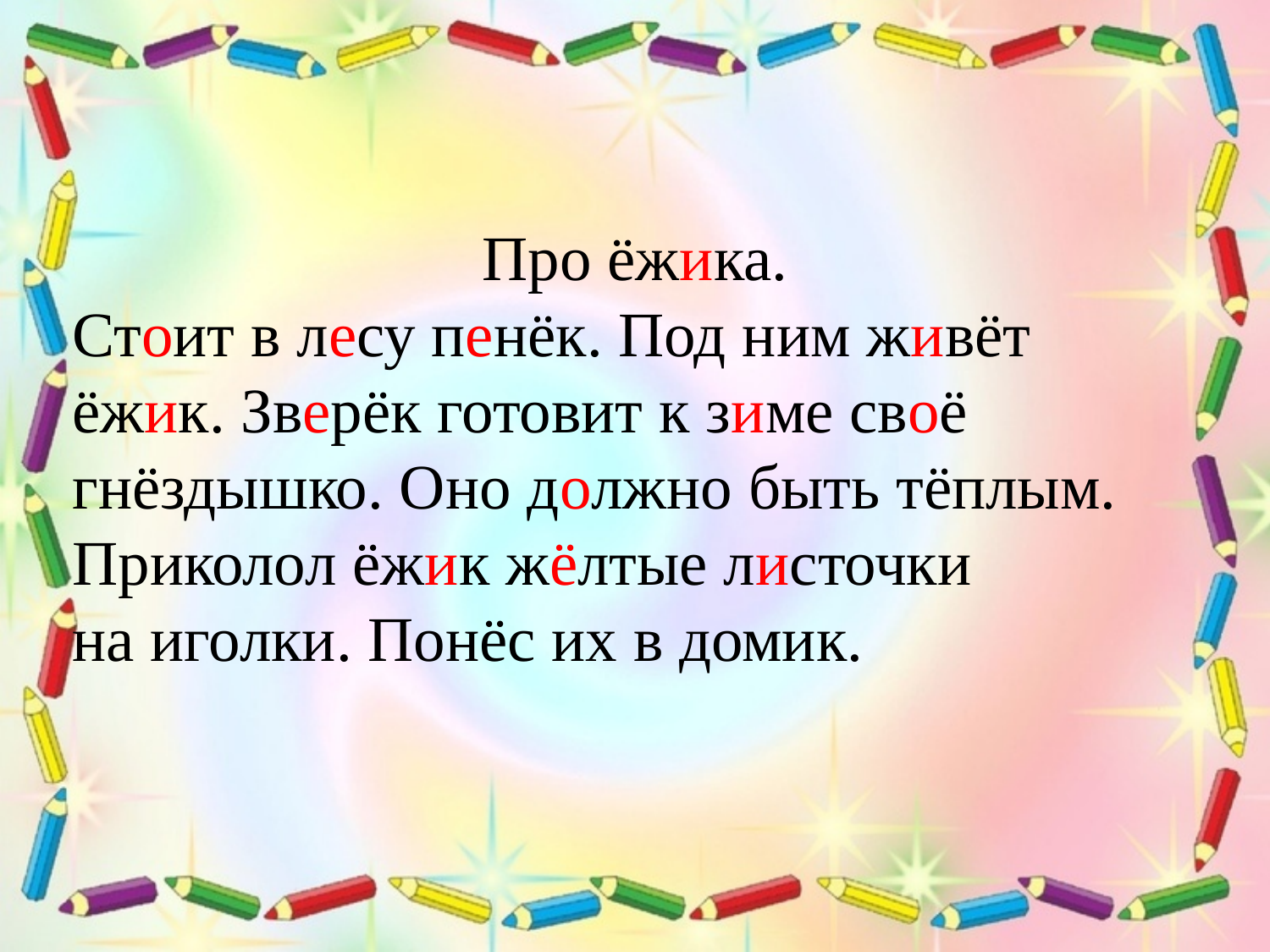

#
Про ёжика.
Стоит в лесу пенёк. Под ним живёт ёжик. Зверёк готовит к зиме своё
гнёздышко. Оно должно быть тёплым. Приколол ёжик жёлтые листочки
на иголки. Понёс их в домик.